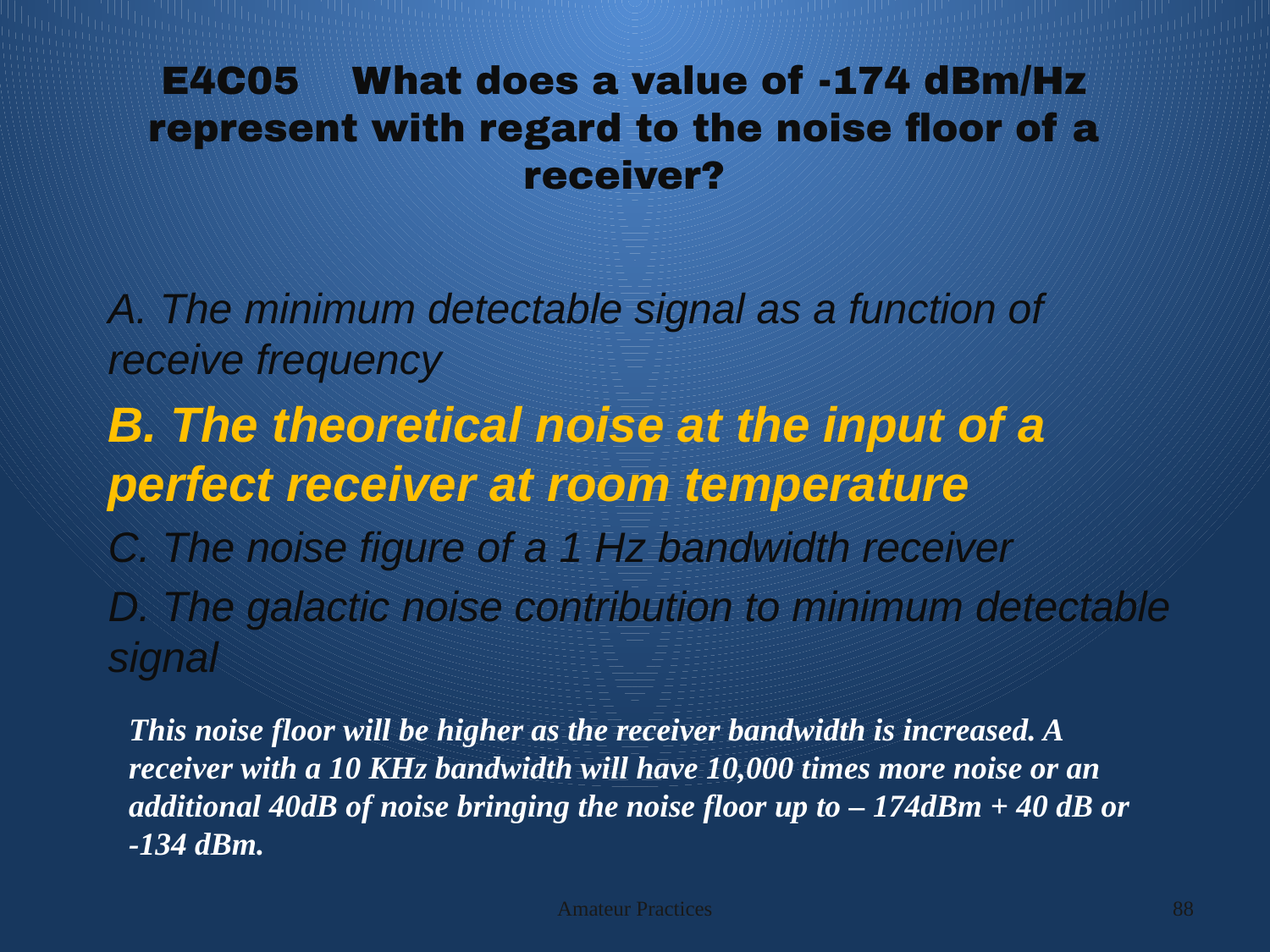

# E4C05    What does a value of -174 dBm/Hz represent with regard to the noise floor of a receiver?
A. The minimum detectable signal as a function of receive frequency
B. The theoretical noise at the input of a perfect receiver at room temperature
C. The noise figure of a 1 Hz bandwidth receiver
D. The galactic noise contribution to minimum detectable signal
This noise floor will be higher as the receiver bandwidth is increased. A receiver with a 10 KHz bandwidth will have 10,000 times more noise or an additional 40dB of noise bringing the noise floor up to – 174dBm + 40 dB or -134 dBm.
Amateur Practices
88